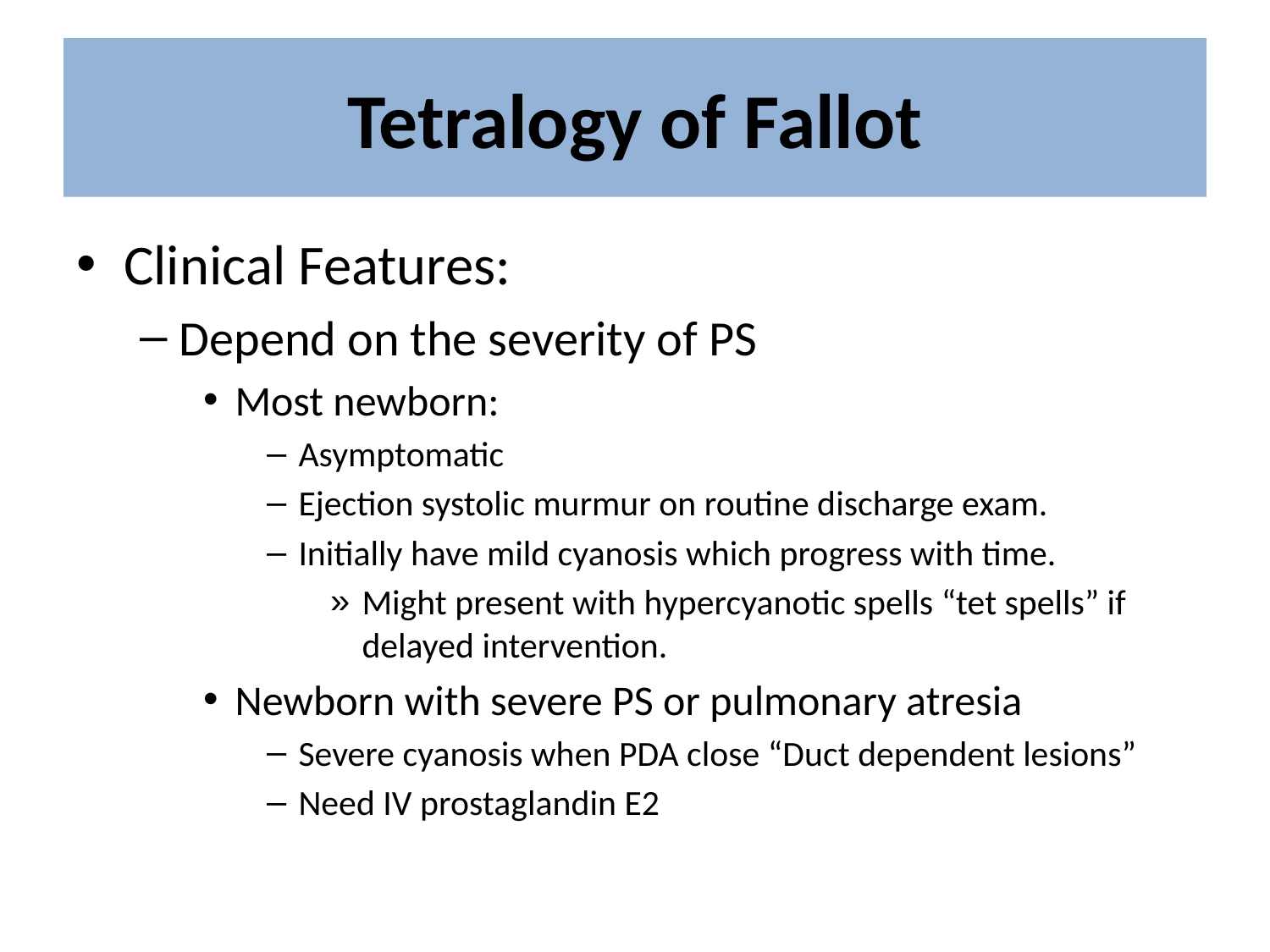

# Tetralogy of Fallot
Clinical Features:
Depend on the severity of PS
Most newborn:
Asymptomatic
Ejection systolic murmur on routine discharge exam.
Initially have mild cyanosis which progress with time.
Might present with hypercyanotic spells “tet spells” if delayed intervention.
Newborn with severe PS or pulmonary atresia
Severe cyanosis when PDA close “Duct dependent lesions”
Need IV prostaglandin E2